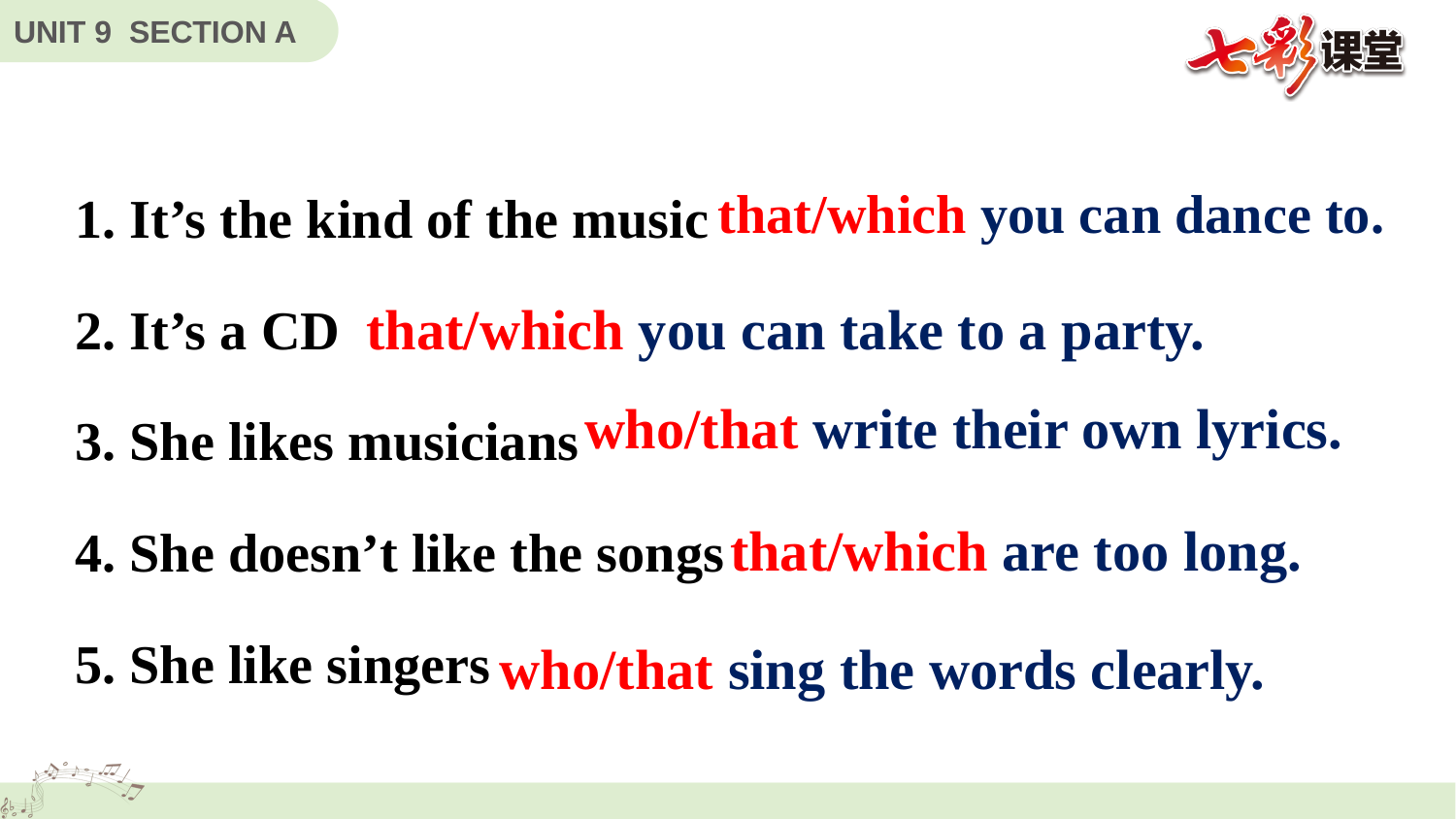

1. It’s the kind of the music
2. It’s a CD
3. She likes musicians
4. She doesn’t like the songs
5. She like singers
that/which you can dance to.
that/which you can take to a party.
who/that write their own lyrics.
that/which are too long.
who/that sing the words clearly.